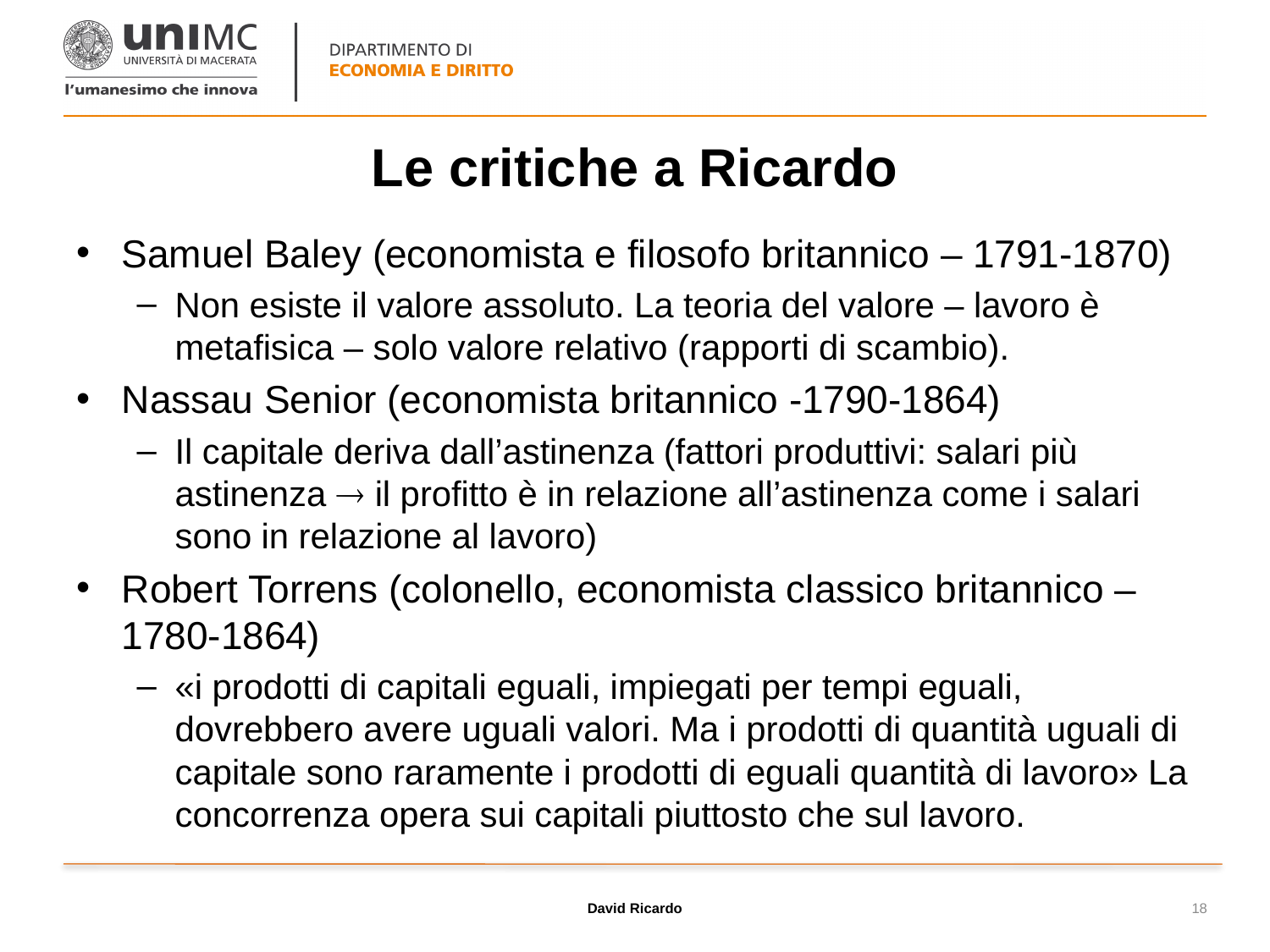

# Le critiche a Ricardo
Samuel Baley (economista e filosofo britannico – 1791-1870)
Non esiste il valore assoluto. La teoria del valore – lavoro è metafisica – solo valore relativo (rapporti di scambio).
Nassau Senior (economista britannico -1790-1864)
Il capitale deriva dall’astinenza (fattori produttivi: salari più astinenza → il profitto è in relazione all’astinenza come i salari sono in relazione al lavoro)
Robert Torrens (colonello, economista classico britannico – 1780-1864)
«i prodotti di capitali eguali, impiegati per tempi eguali, dovrebbero avere uguali valori. Ma i prodotti di quantità uguali di capitale sono raramente i prodotti di eguali quantità di lavoro» La concorrenza opera sui capitali piuttosto che sul lavoro.
David Ricardo
18